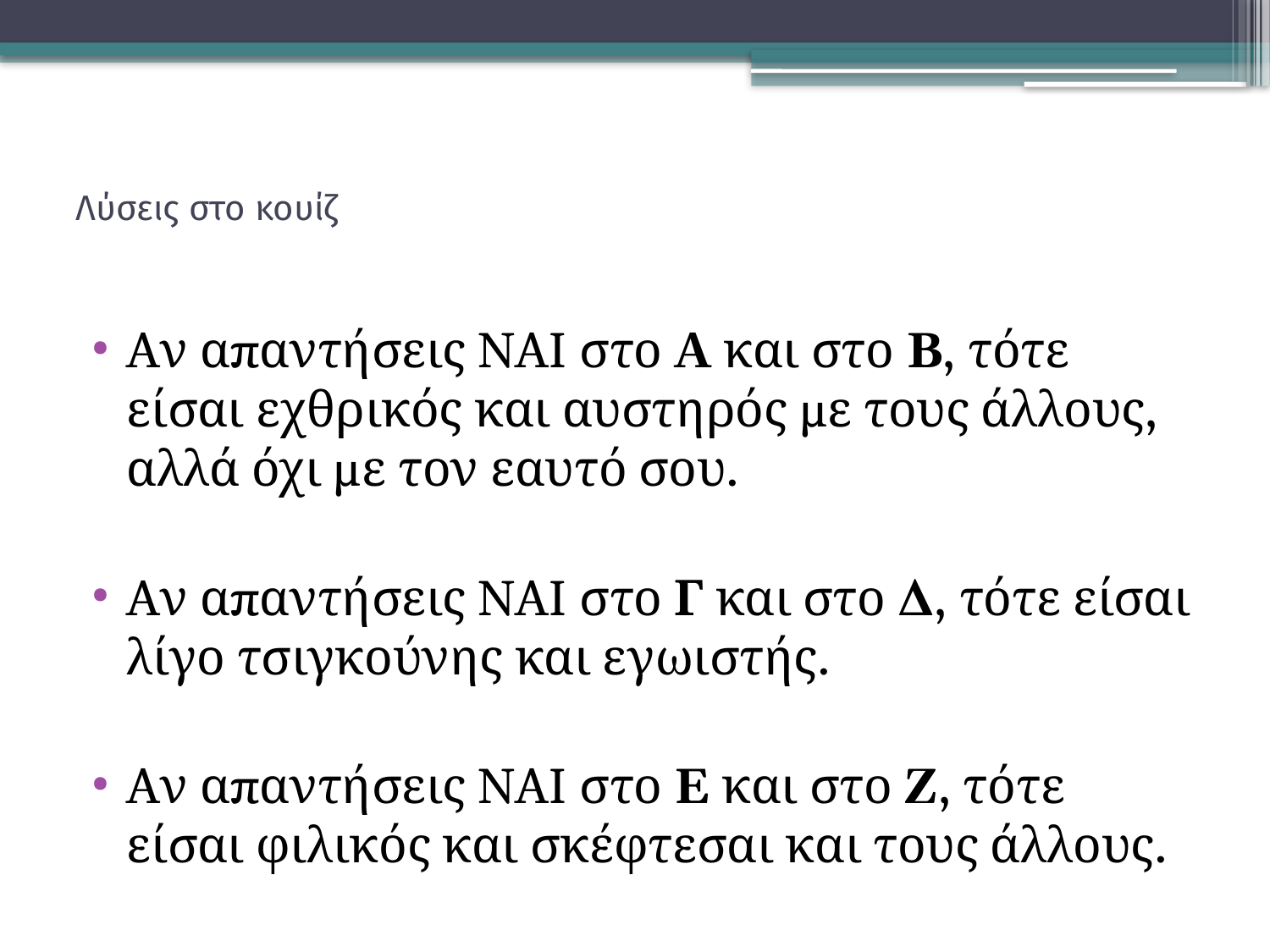

# Λύσεις στο κουίζ
Αν απαντήσεις ΝΑΙ στο Α και στο Β, τότε είσαι εχθρικός και αυστηρός με τους άλλους, αλλά όχι με τον εαυτό σου.

Αν απαντήσεις ΝΑΙ στο Γ και στο Δ, τότε είσαι λίγο τσιγκούνης και εγωιστής.

Αν απαντήσεις ΝΑΙ στο Ε και στο Ζ, τότε είσαι φιλικός και σκέφτεσαι και τους άλλους.